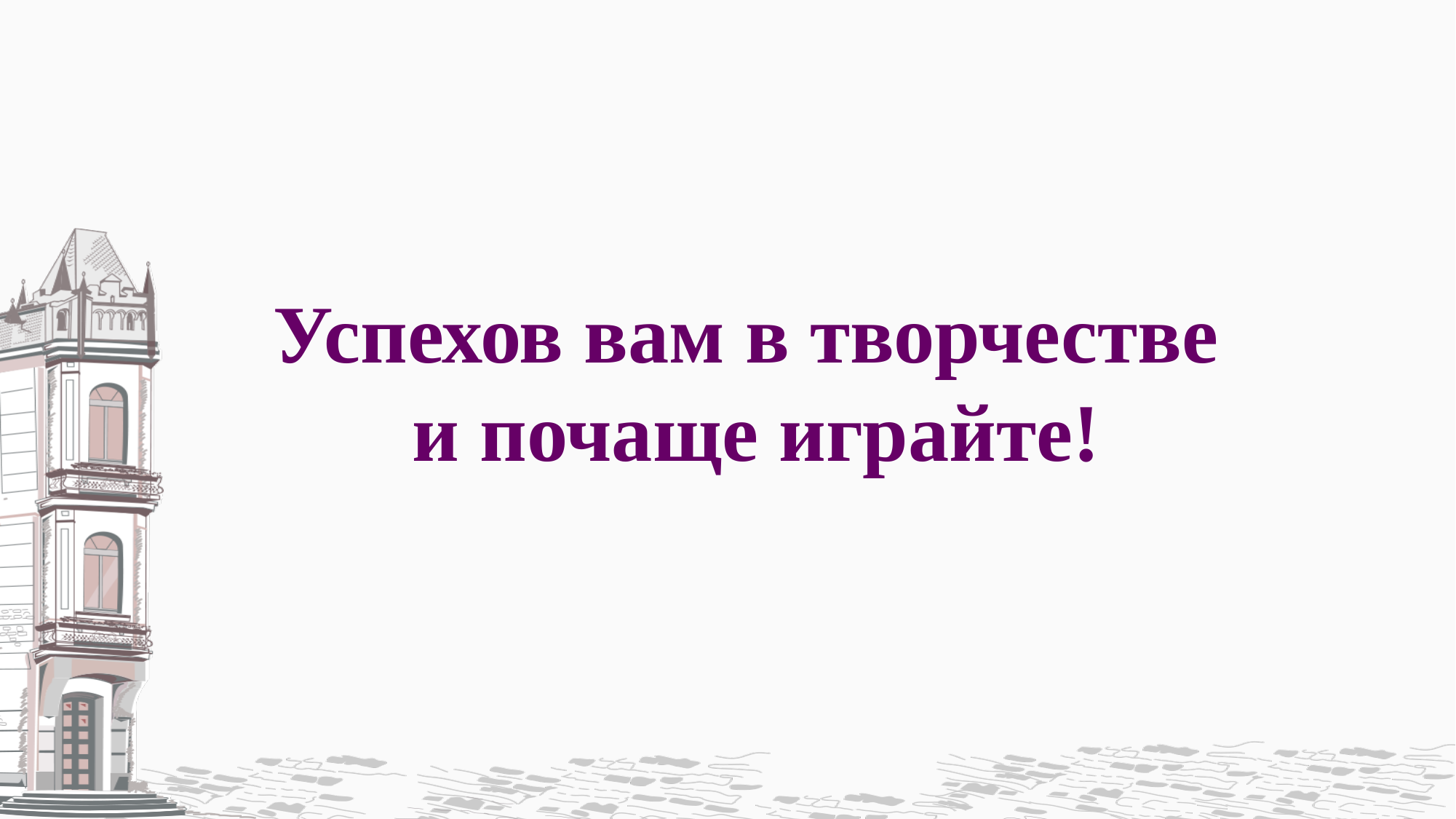

Успехов вам в творчестве
 и почаще играйте!